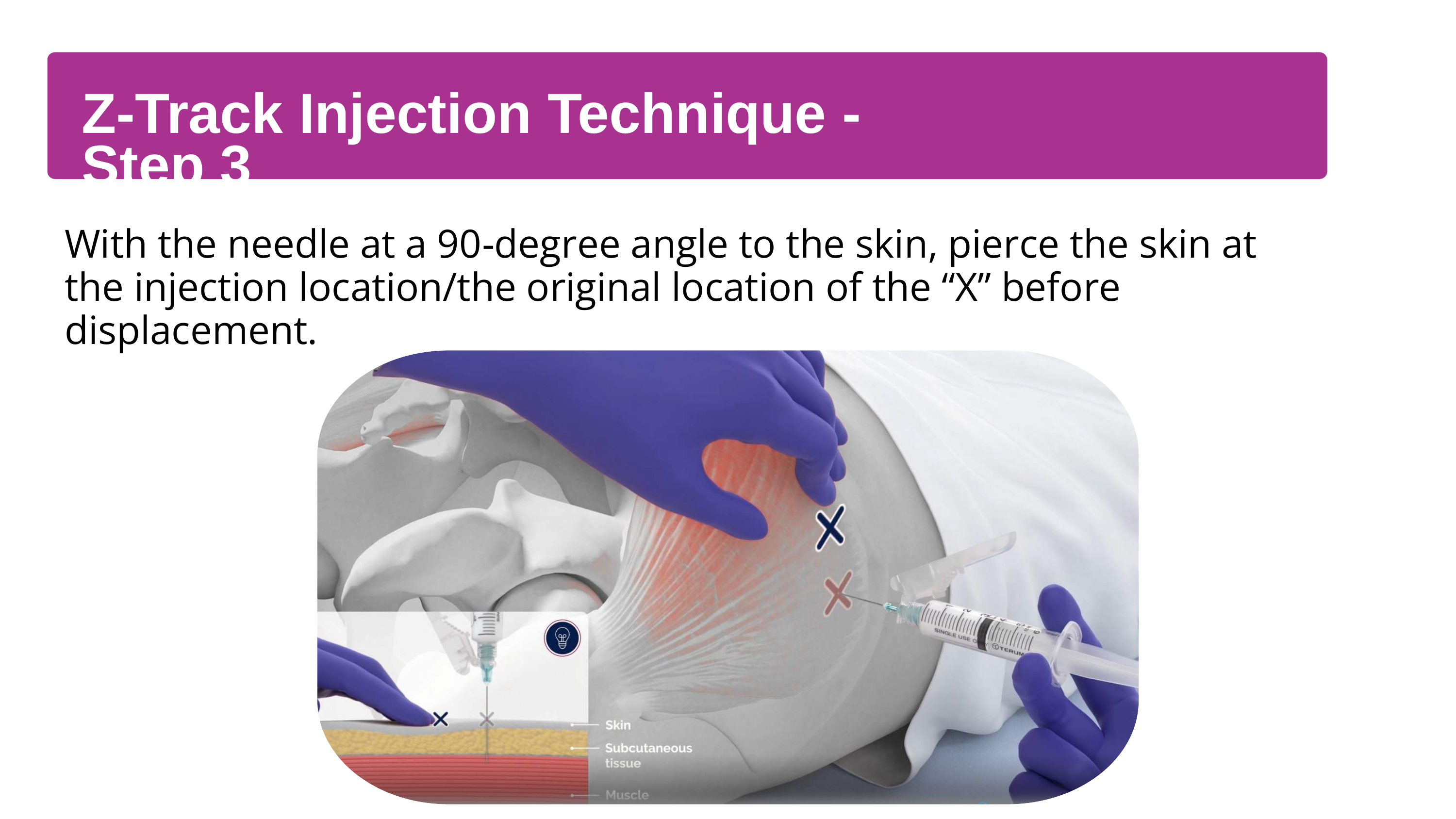

Z-Track Injection Technique - Step 3
With the needle at a 90‐degree angle to the skin, pierce the skin at the injection location/the original location of the “X” before displacement.